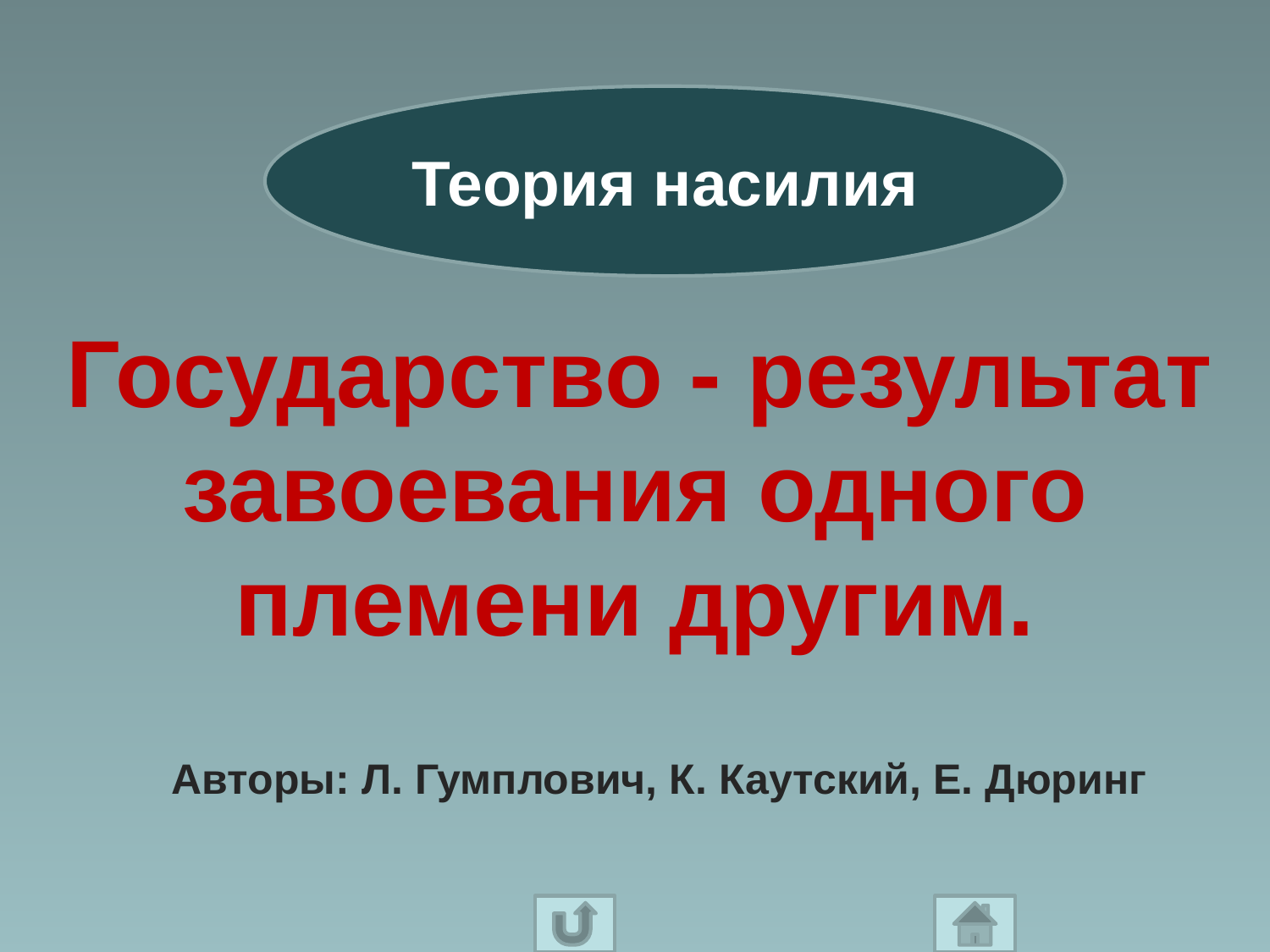

Теория насилия
 Государство - результат завоевания одного племени другим.

Авторы: Л. Гумплович, К. Каутский, Е. Дюринг